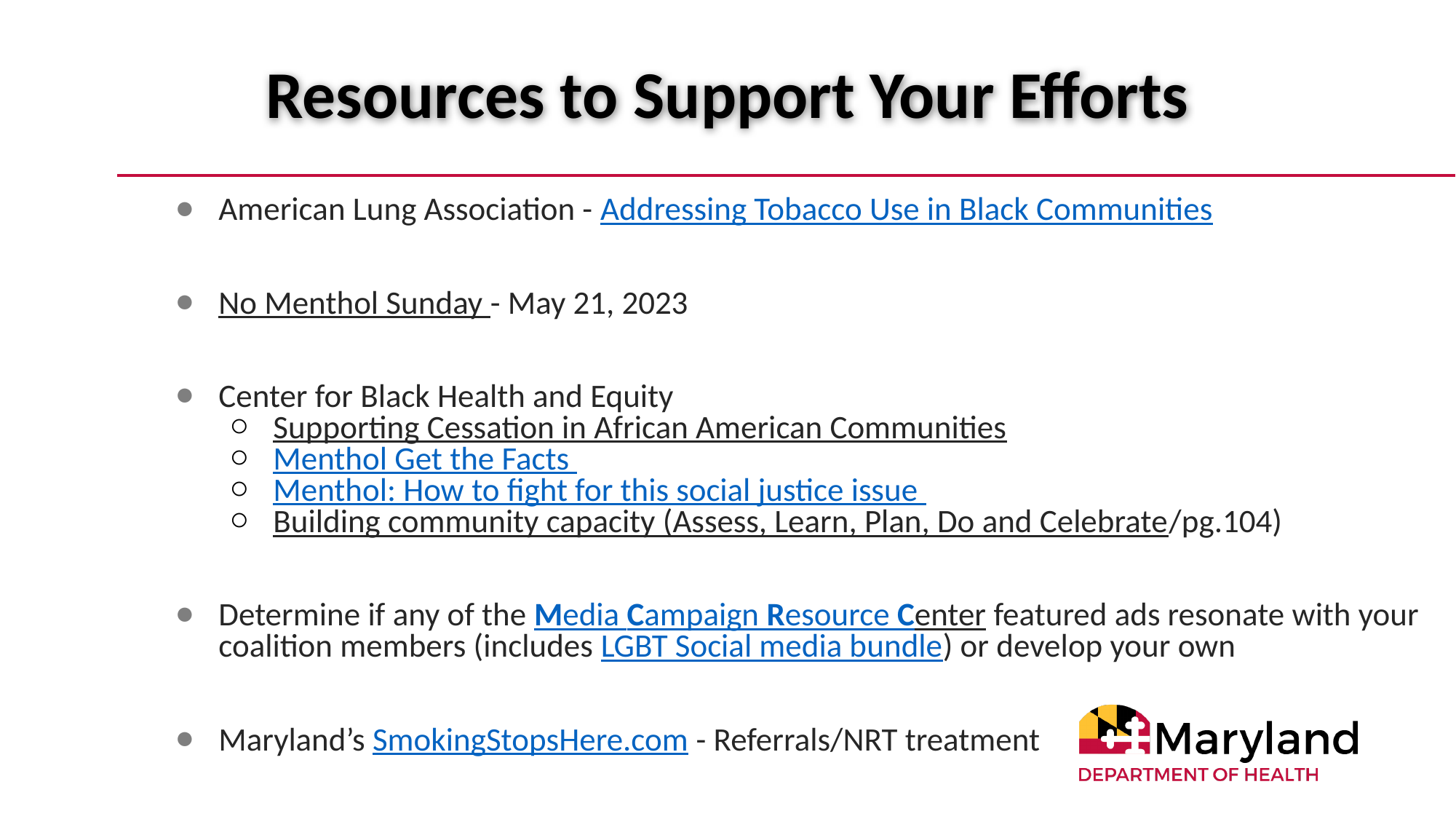

# Resources to Support Your Efforts
American Lung Association - Addressing Tobacco Use in Black Communities

No Menthol Sunday - May 21, 2023

Center for Black Health and Equity
Supporting Cessation in African American Communities
Menthol Get the Facts
Menthol: How to fight for this social justice issue
Building community capacity (Assess, Learn, Plan, Do and Celebrate/pg.104)

Determine if any of the Media Campaign Resource Center featured ads resonate with your coalition members (includes LGBT Social media bundle) or develop your own

Maryland’s SmokingStopsHere.com - Referrals/NRT treatment